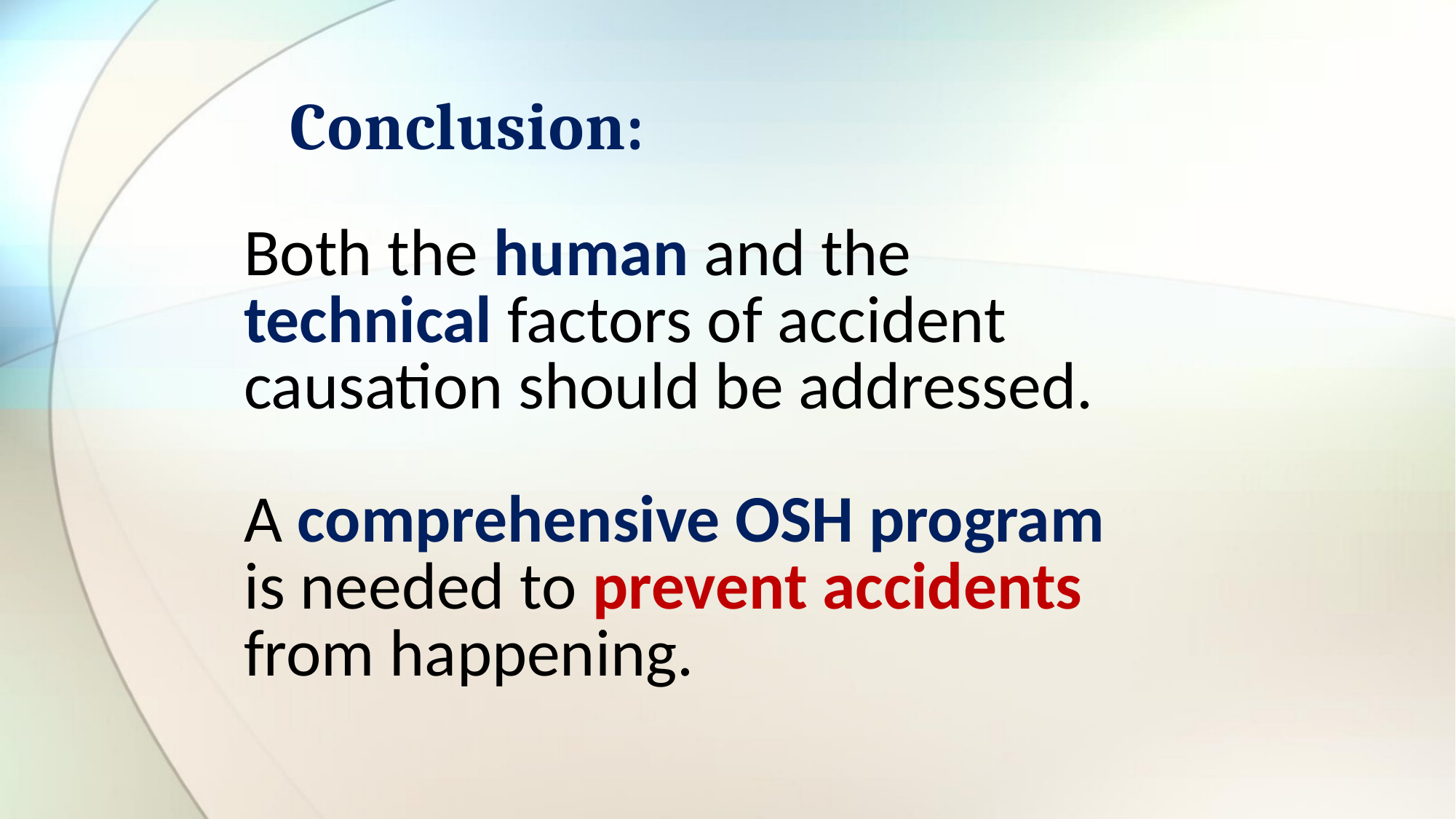

# Conclusion:
Both the human and the technical factors of accident causation should be addressed.

A comprehensive OSH program is needed to prevent accidents from happening.